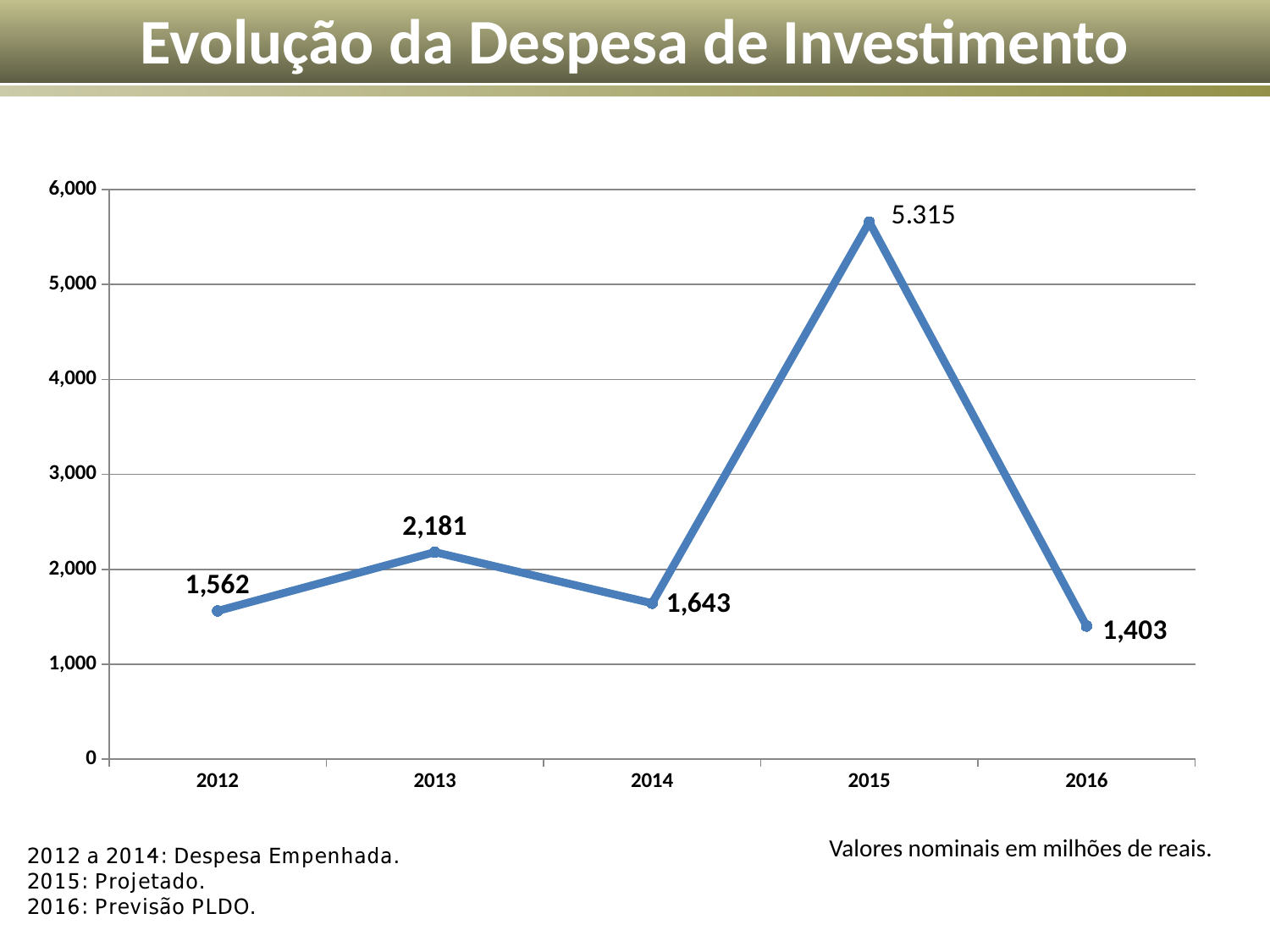

Evolução da Despesa de Investimento

### Chart

| Category | Investimento |
|---|---|
| 2012 | 1561.942237 |
| 2013 | 2180.61038 |
| 2014 | 1642.9408670000018 |
| 2015 | 5657.5767179999975 |
| 2016 | 1402.7498014297319 |
Valores nominais em milhões de reais.
2012 a 2014: Despesa Empenhada.
2015: Projetado.
2016: Previsão PLDO.